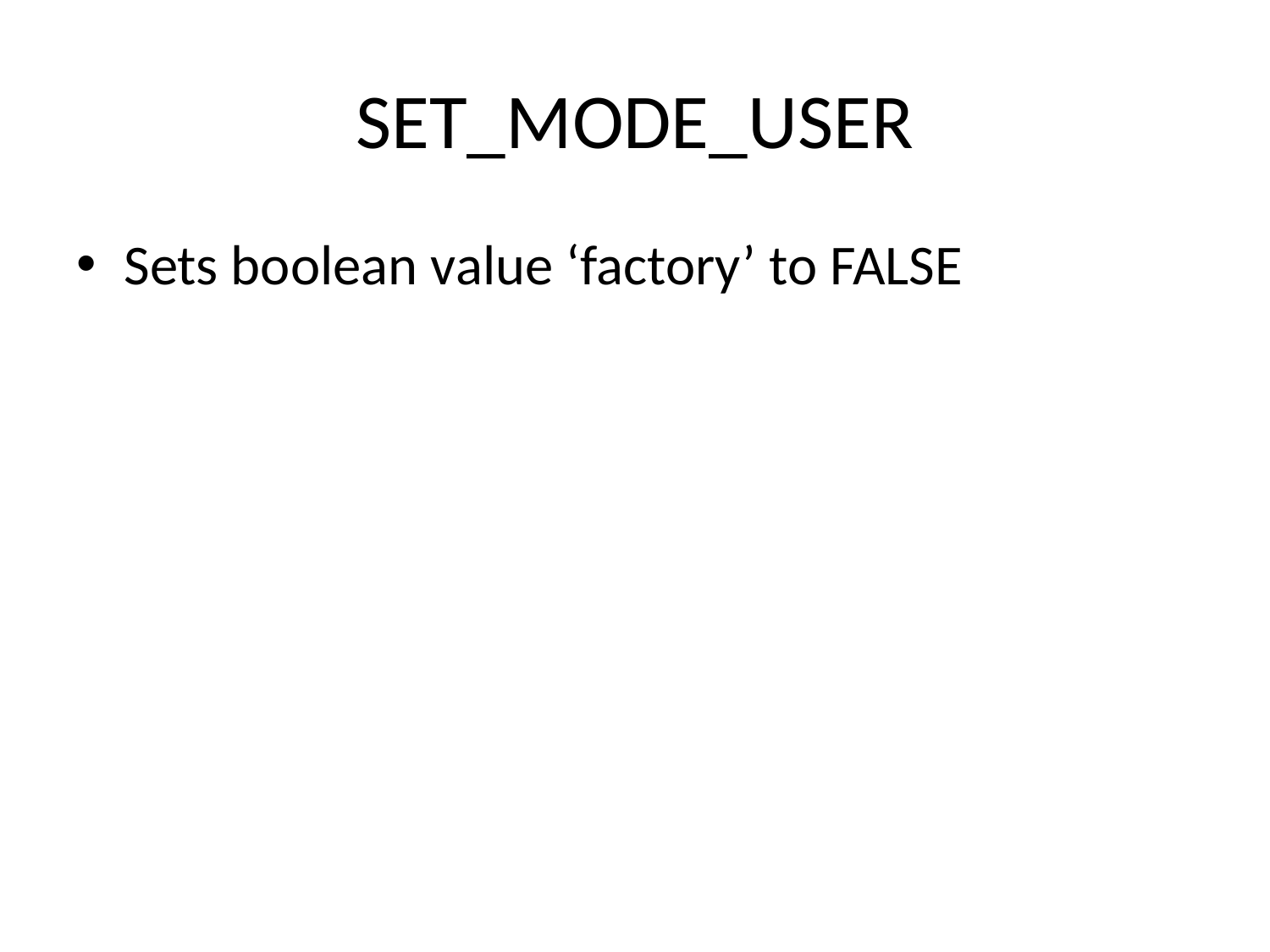

# SET_MODE_USER
Sets boolean value ‘factory’ to FALSE